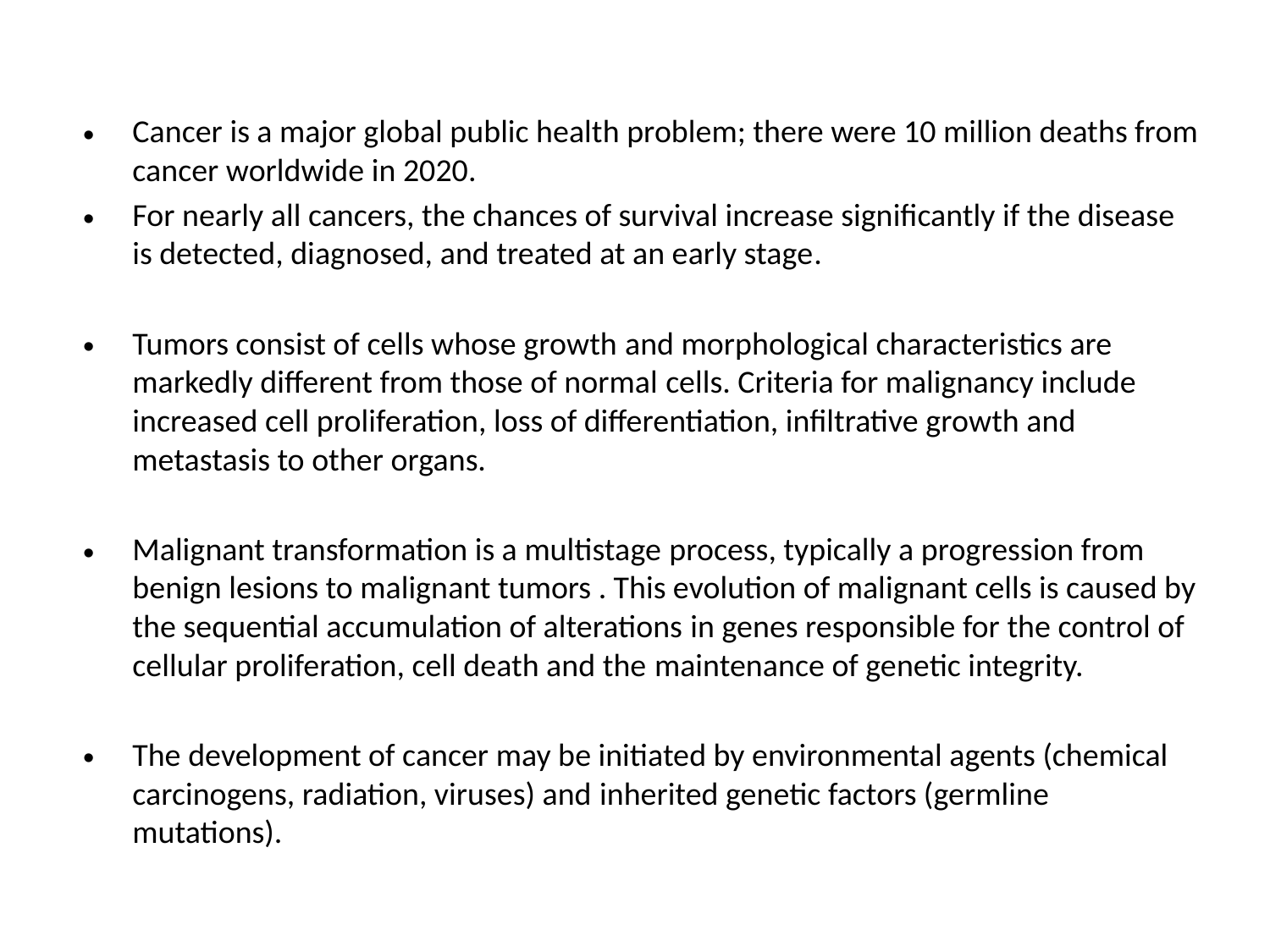

Cancer is a major global public health problem; there were 10 million deaths from cancer worldwide in 2020.
For nearly all cancers, the chances of survival increase significantly if the disease is detected, diagnosed, and treated at an early stage.

Tumors consist of cells whose growth and morphological characteristics are markedly different from those of normal cells. Criteria for malignancy include increased cell proliferation, loss of differentiation, infiltrative growth and metastasis to other organs.

Malignant transformation is a multistage process, typically a progression from benign lesions to malignant tumors . This evolution of malignant cells is caused by the sequential accumulation of alterations in genes responsible for the control of cellular proliferation, cell death and the maintenance of genetic integrity.

The development of cancer may be initiated by environmental agents (chemical carcinogens, radiation, viruses) and inherited genetic factors (germline mutations).